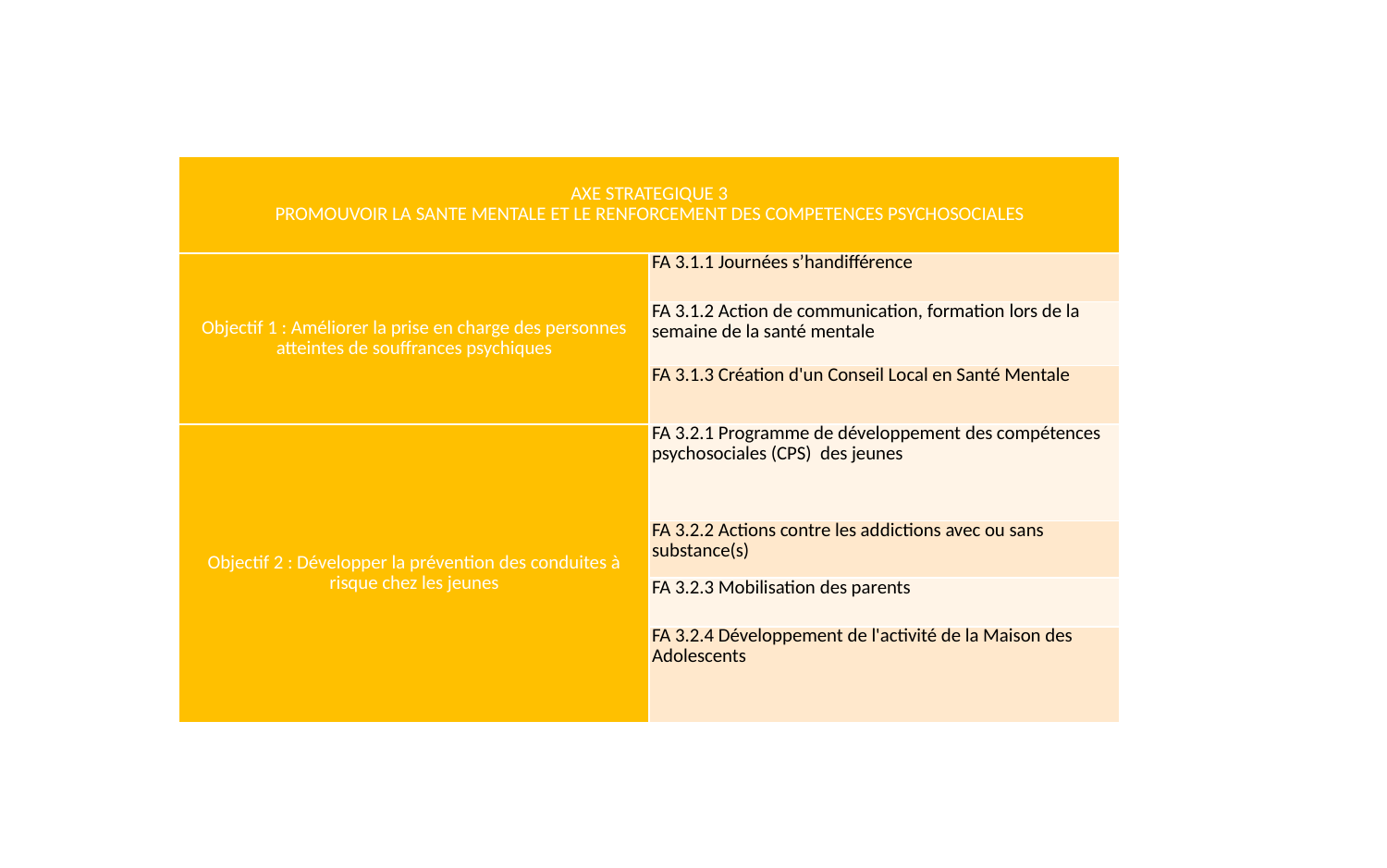

| AXE STRATEGIQUE 3 PROMOUVOIR LA SANTE MENTALE ET LE RENFORCEMENT DES COMPETENCES PSYCHOSOCIALES |  |
| --- | --- |
| Objectif 1 : Améliorer la prise en charge des personnes atteintes de souffrances psychiques | FA 3.1.1 Journées s’handifférence |
|  | FA 3.1.2 Action de communication, formation lors de la semaine de la santé mentale |
|  | FA 3.1.3 Création d'un Conseil Local en Santé Mentale |
| Objectif 2 : Développer la prévention des conduites à risque chez les jeunes | FA 3.2.1 Programme de développement des compétences psychosociales (CPS) des jeunes |
|  | FA 3.2.2 Actions contre les addictions avec ou sans substance(s) |
|  | FA 3.2.3 Mobilisation des parents |
|  | FA 3.2.4 Développement de l'activité de la Maison des Adolescents |